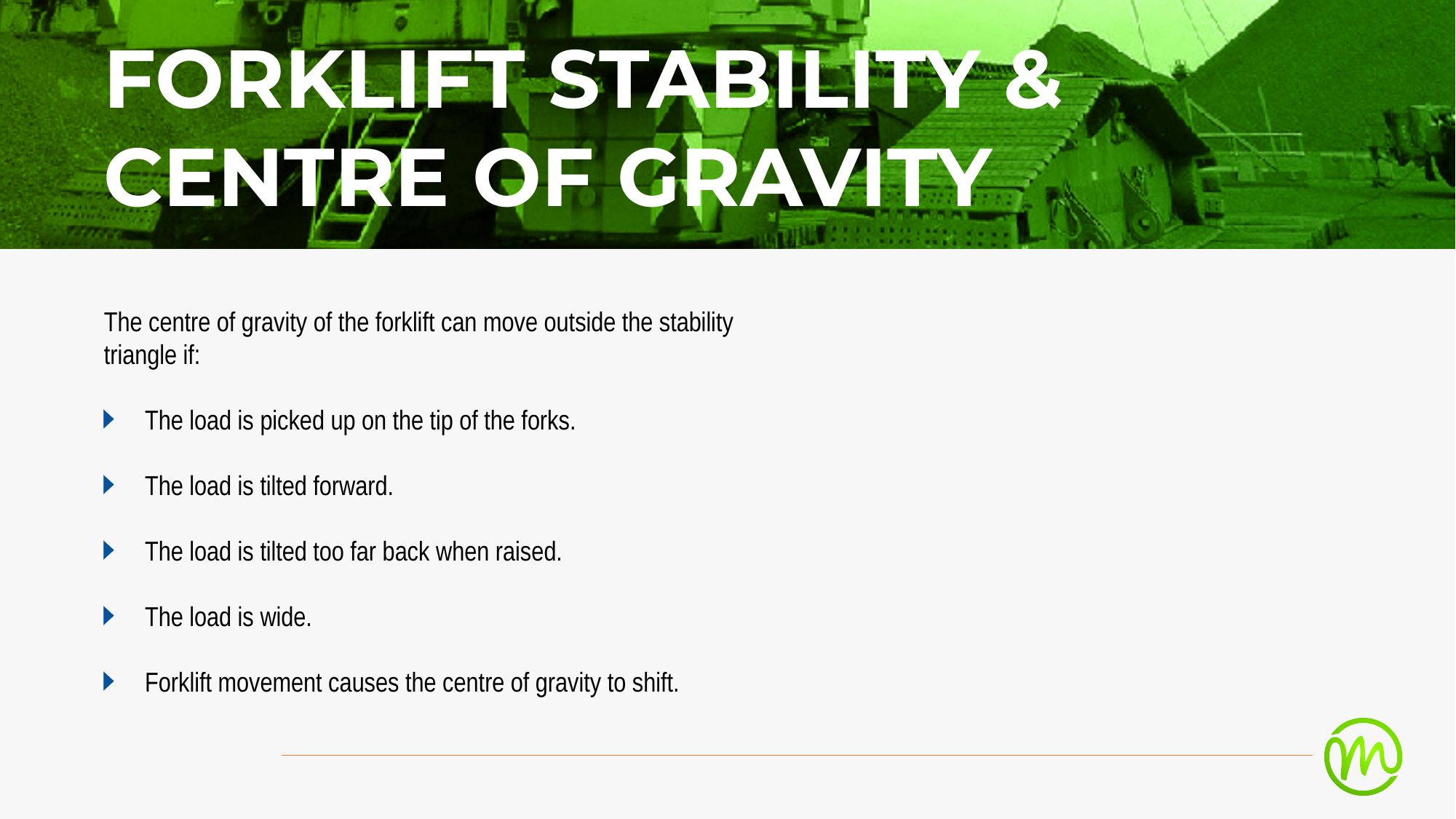

Forklift Stability & Centre Of Gravity
The centre of gravity of the forklift can move outside the stability triangle if:

The load is picked up on the tip of the forks.

The load is tilted forward.

The load is tilted too far back when raised.

The load is wide.

Forklift movement causes the centre of gravity to shift.